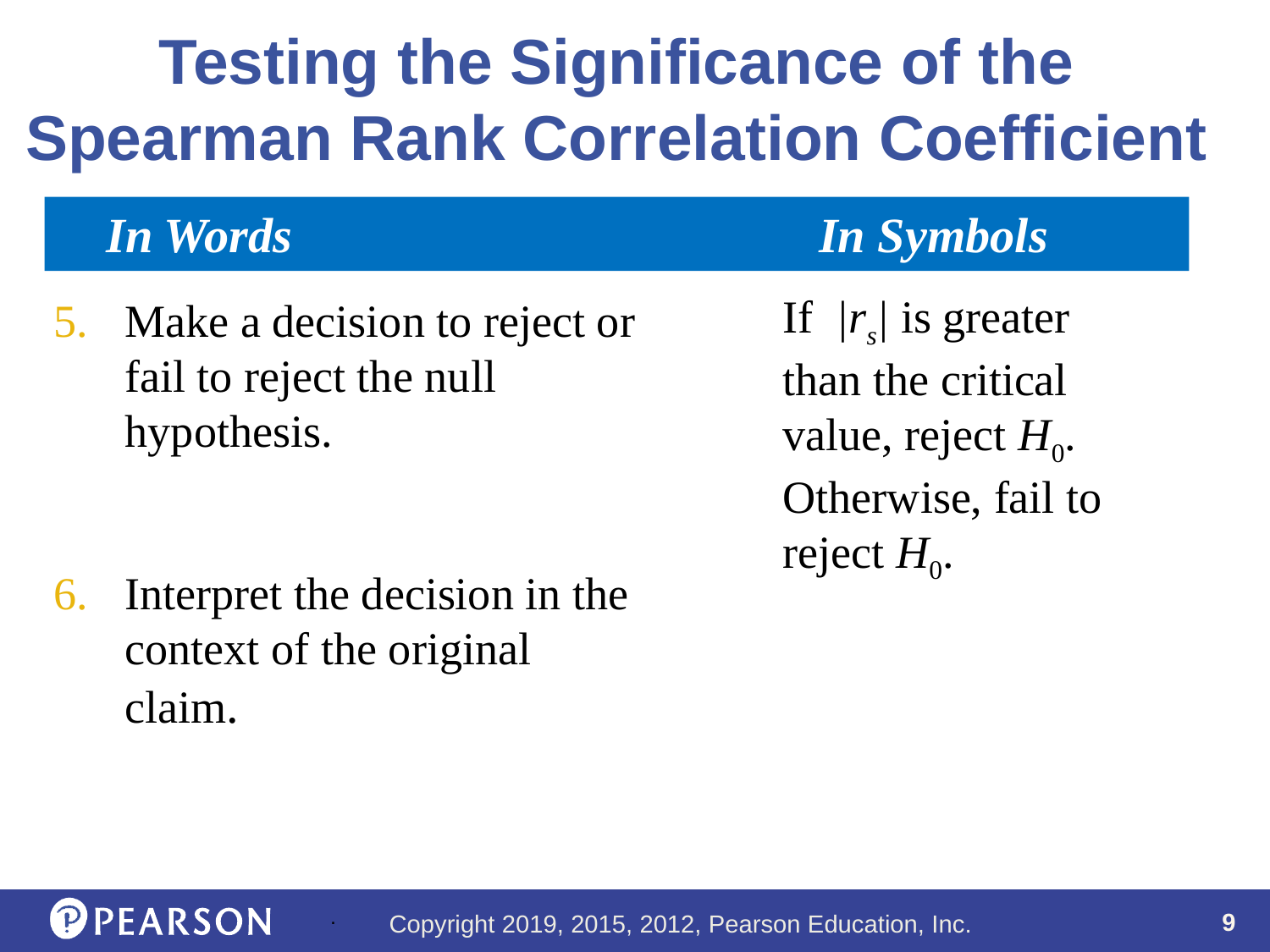

# Testing the Significance of the Spearman Rank Correlation Coefficient
    In Words					In Symbols
If  |rs| is greater than the critical value, reject H0.  Otherwise, fail to reject H0.
Make a decision to reject or fail to reject the null hypothesis.

Interpret the decision in the context of the original claim.
.